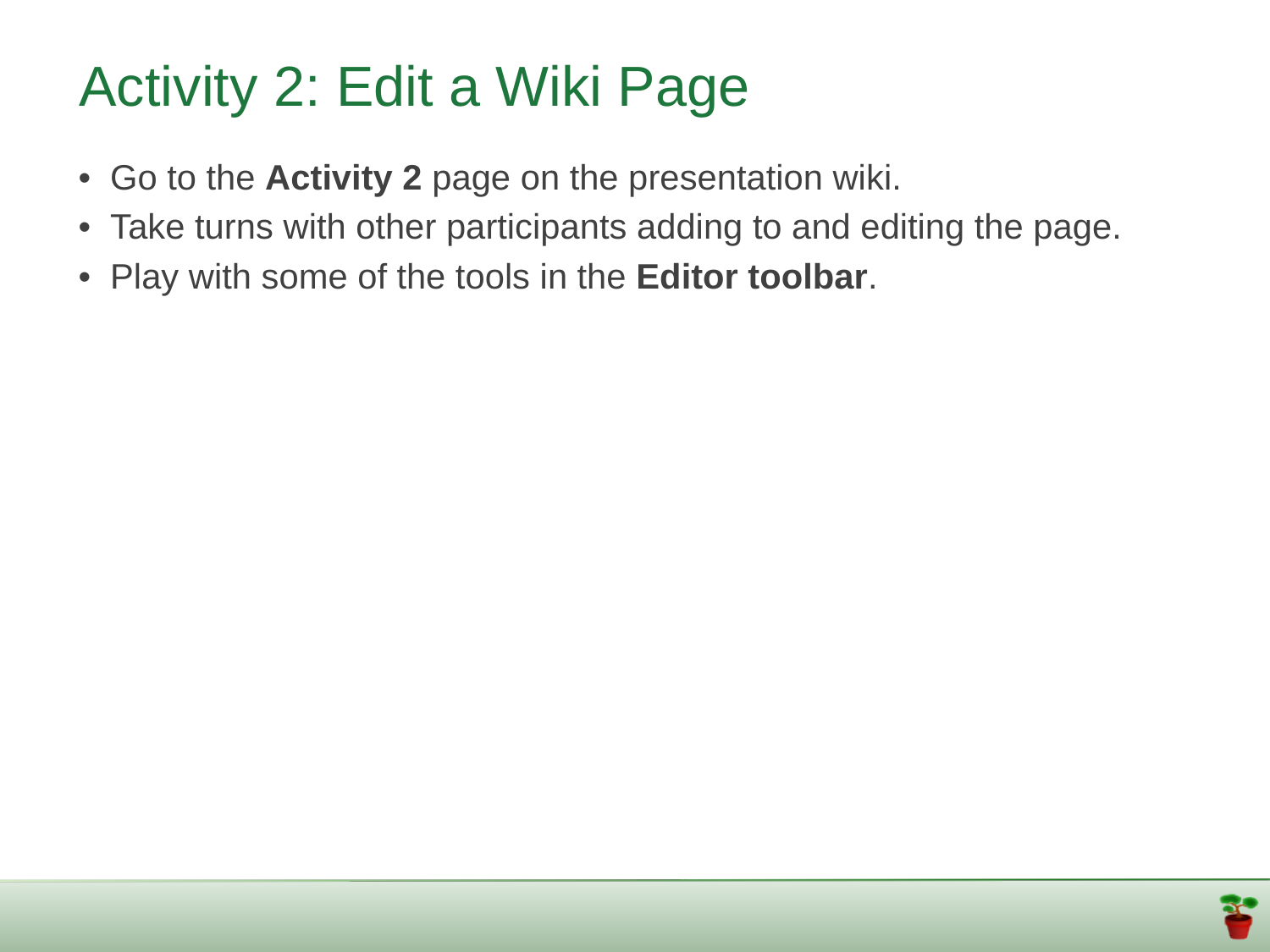

Activity 2: Edit a Wiki Page
•  Go to the Activity 2 page on the presentation wiki.
•  Take turns with other participants adding to and editing the page.
•  Play with some of the tools in the Editor toolbar.